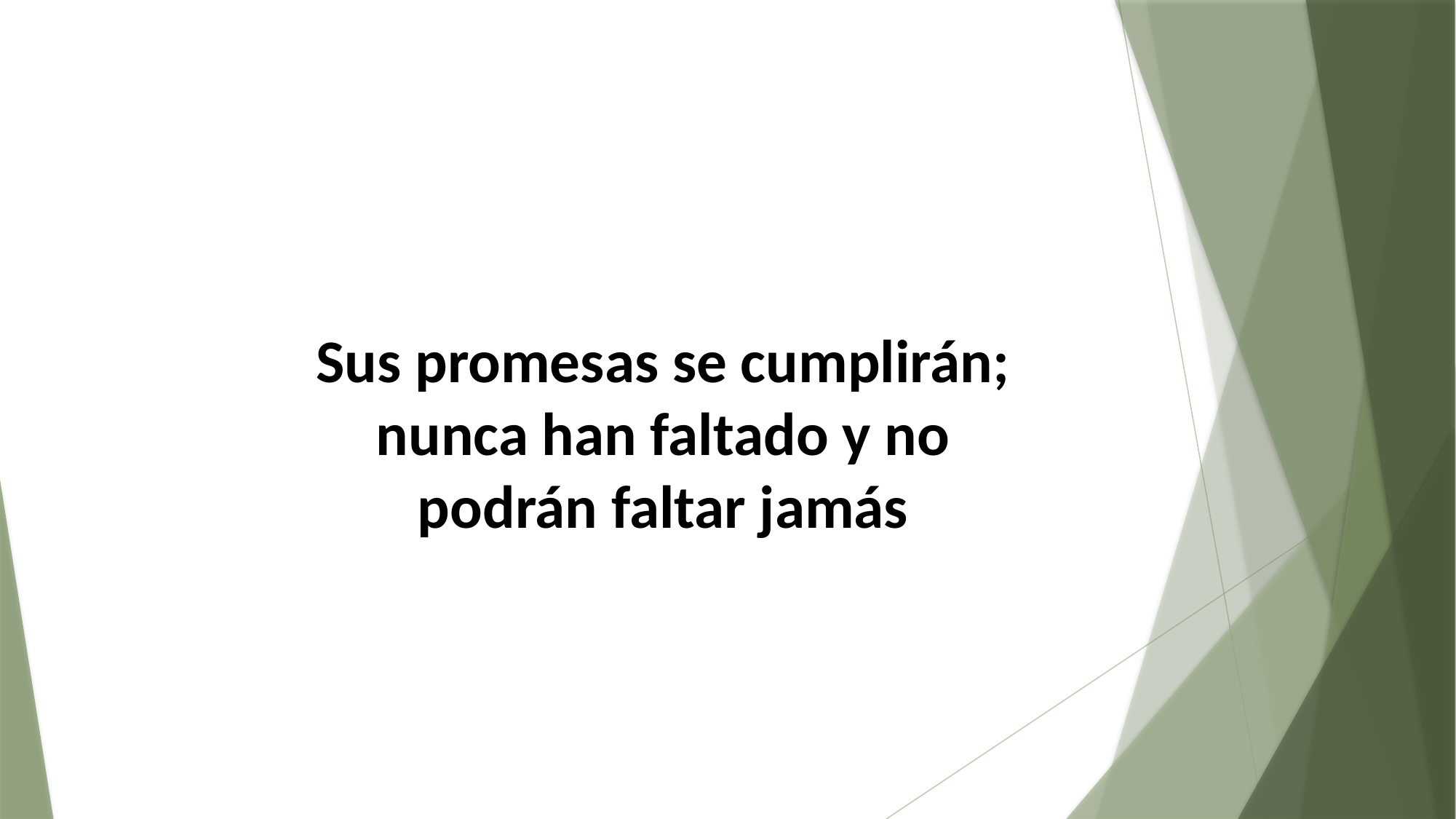

Sus promesas se cumplirán; nunca han faltado y no podrán faltar jamás